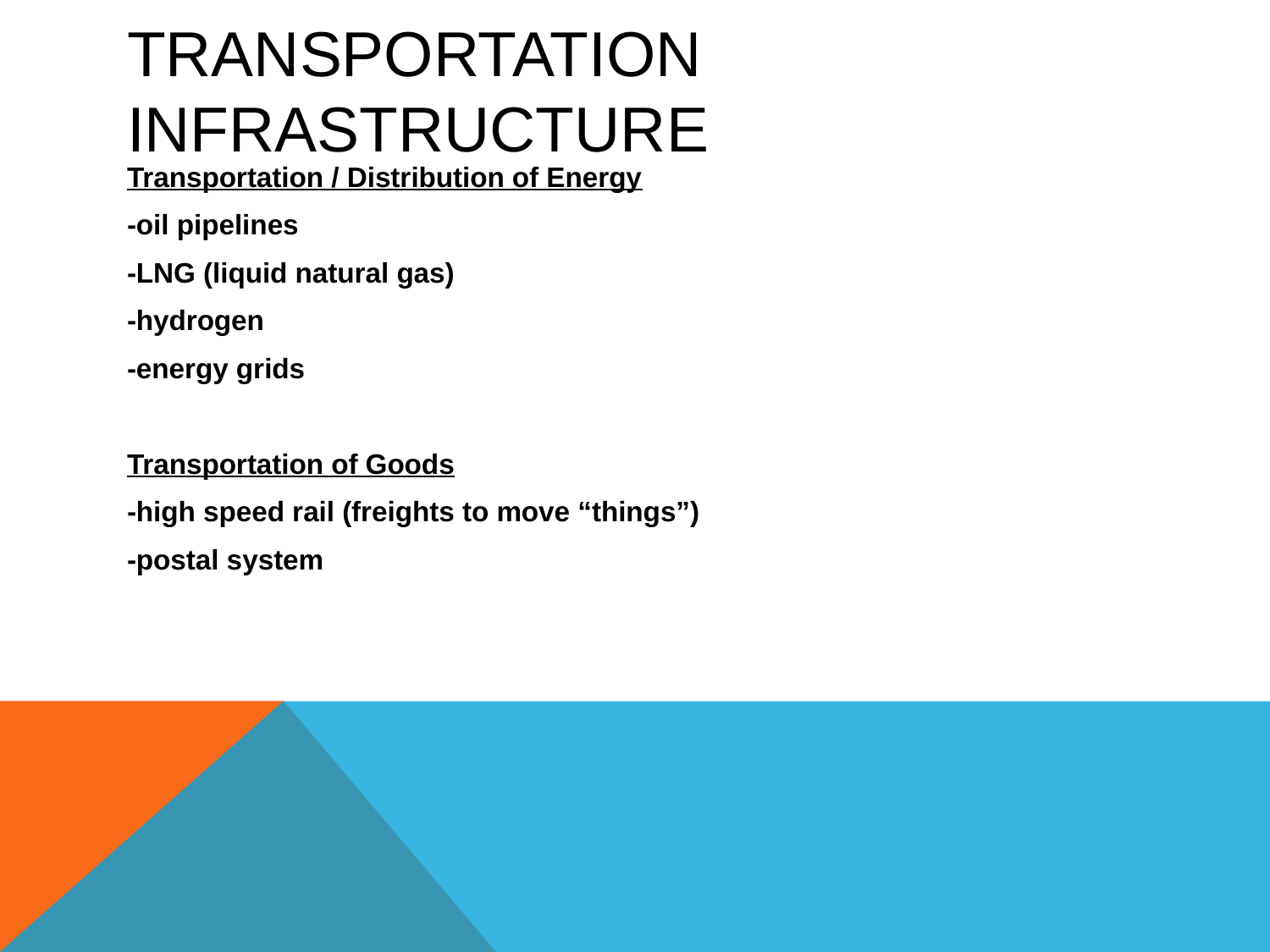

# Transportation Infrastructure
Transportation / Distribution of Energy
-oil pipelines
-LNG (liquid natural gas)
-hydrogen
-energy grids

Transportation of Goods
-high speed rail (freights to move “things”)
-postal system